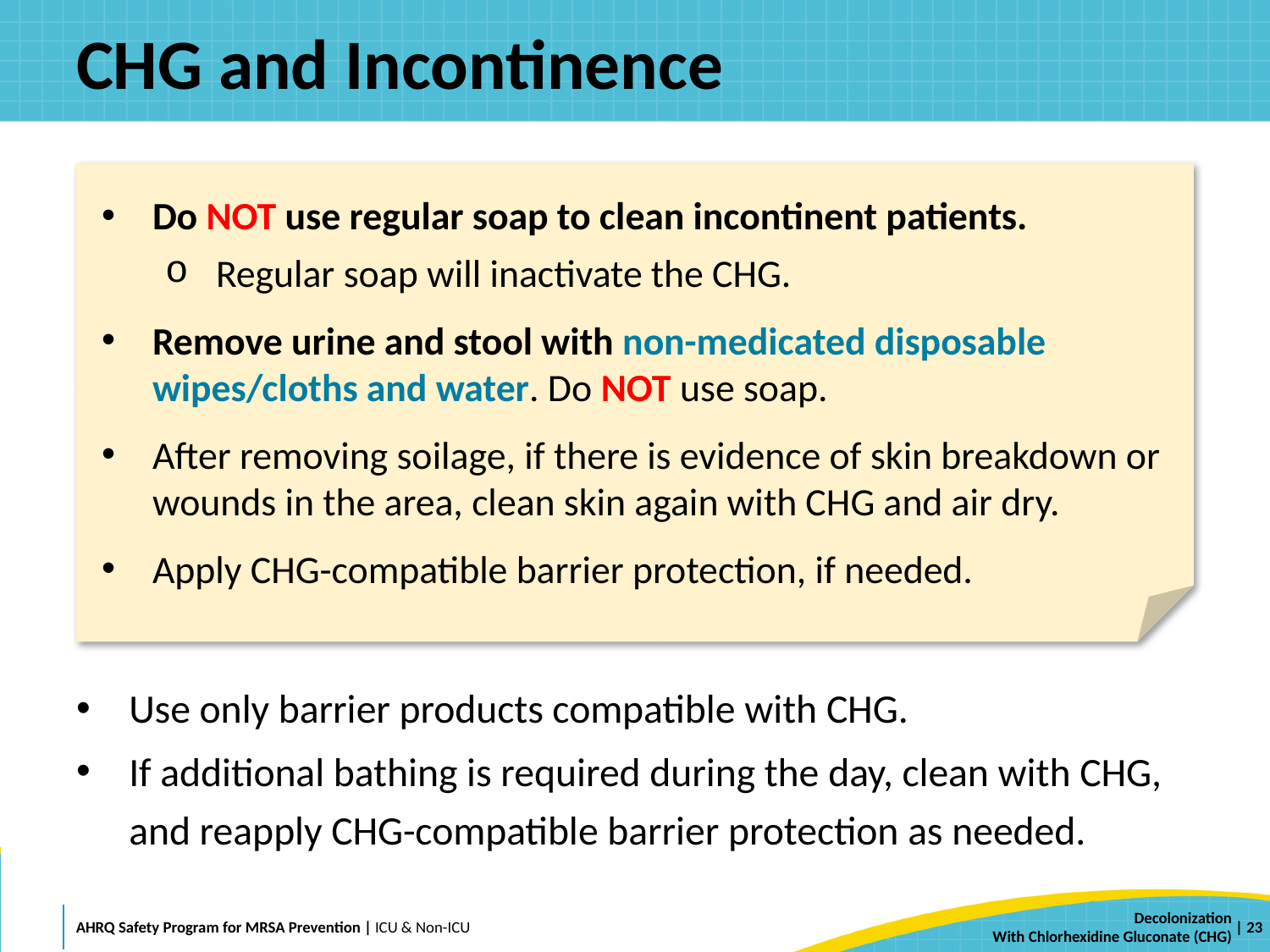

# CHG and Incontinence

Do NOT use regular soap to clean incontinent patients.
Regular soap will inactivate the CHG.
Remove urine and stool with non-medicated disposable wipes/cloths and water. Do NOT use soap.
After removing soilage, if there is evidence of skin breakdown or wounds in the area, clean skin again with CHG and air dry.
Apply CHG-compatible barrier protection, if needed.
Use only barrier products compatible with CHG.
If additional bathing is required during the day, clean with CHG, and reapply CHG-compatible barrier protection as needed.
 | 23